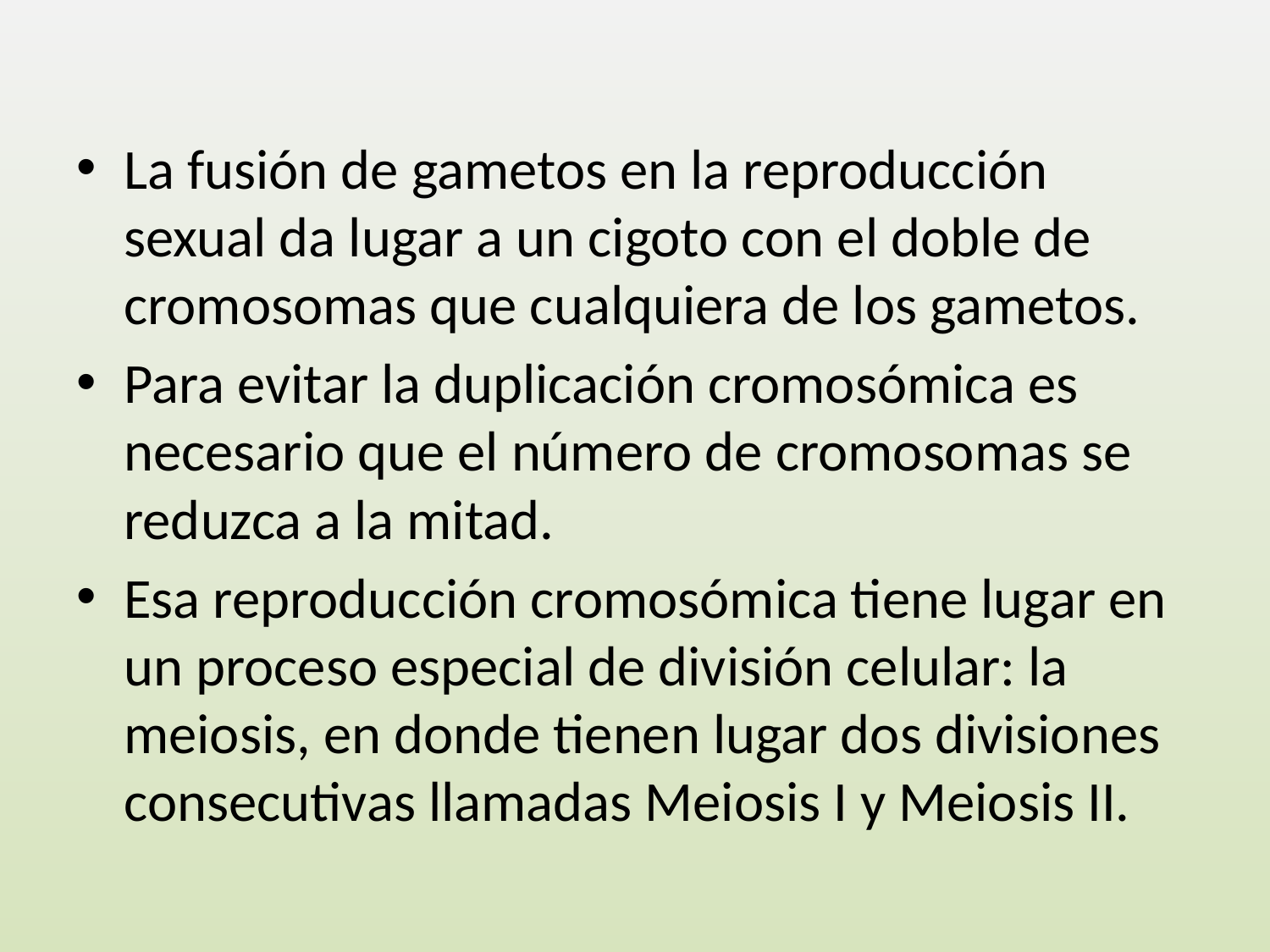

La fusión de gametos en la reproducción sexual da lugar a un cigoto con el doble de cromosomas que cualquiera de los gametos.
Para evitar la duplicación cromosómica es necesario que el número de cromosomas se reduzca a la mitad.
Esa reproducción cromosómica tiene lugar en un proceso especial de división celular: la meiosis, en donde tienen lugar dos divisiones consecutivas llamadas Meiosis I y Meiosis II.